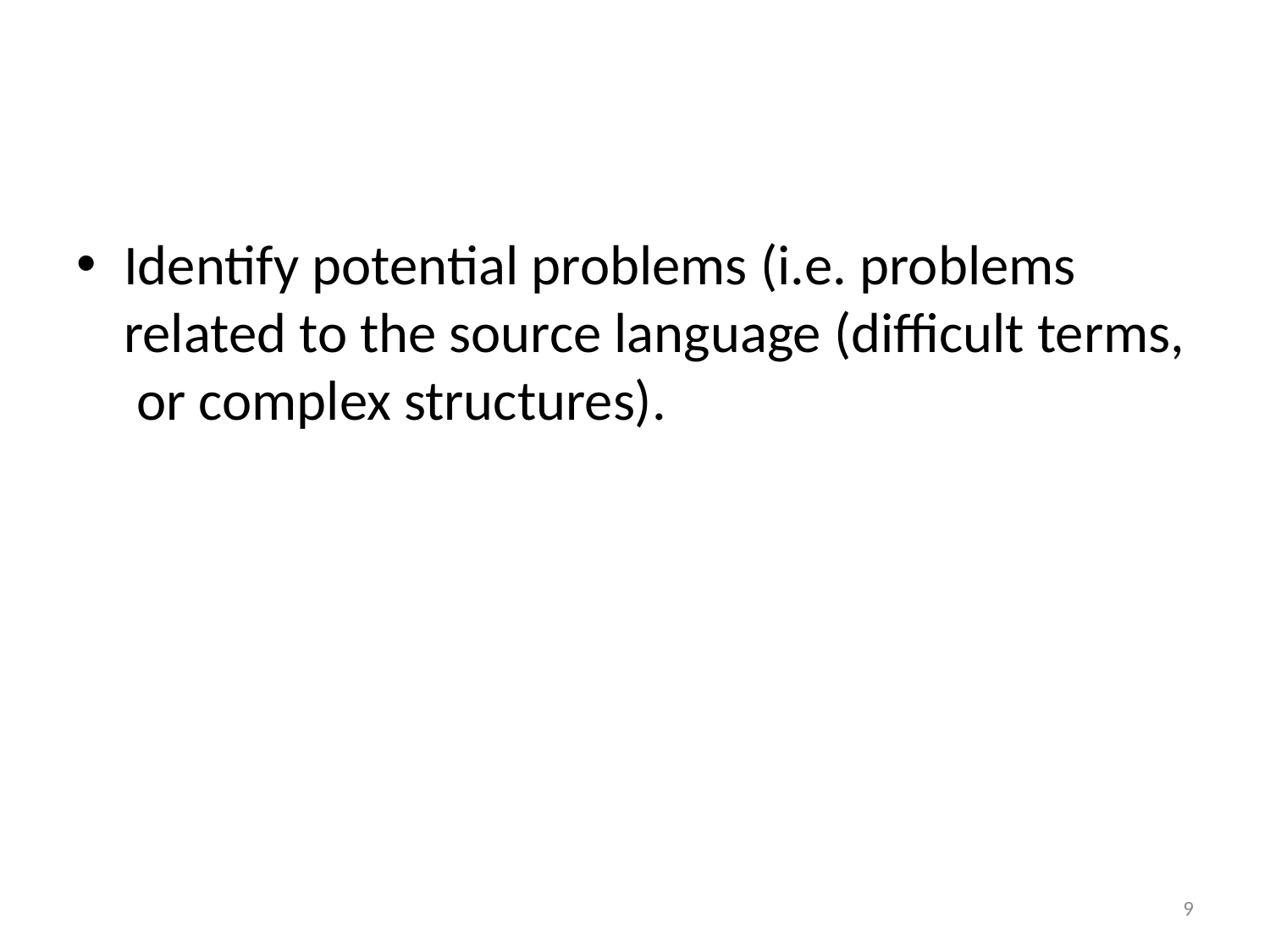

Identify potential problems (i.e. problems related to the source language (difficult terms,  or complex structures).

9